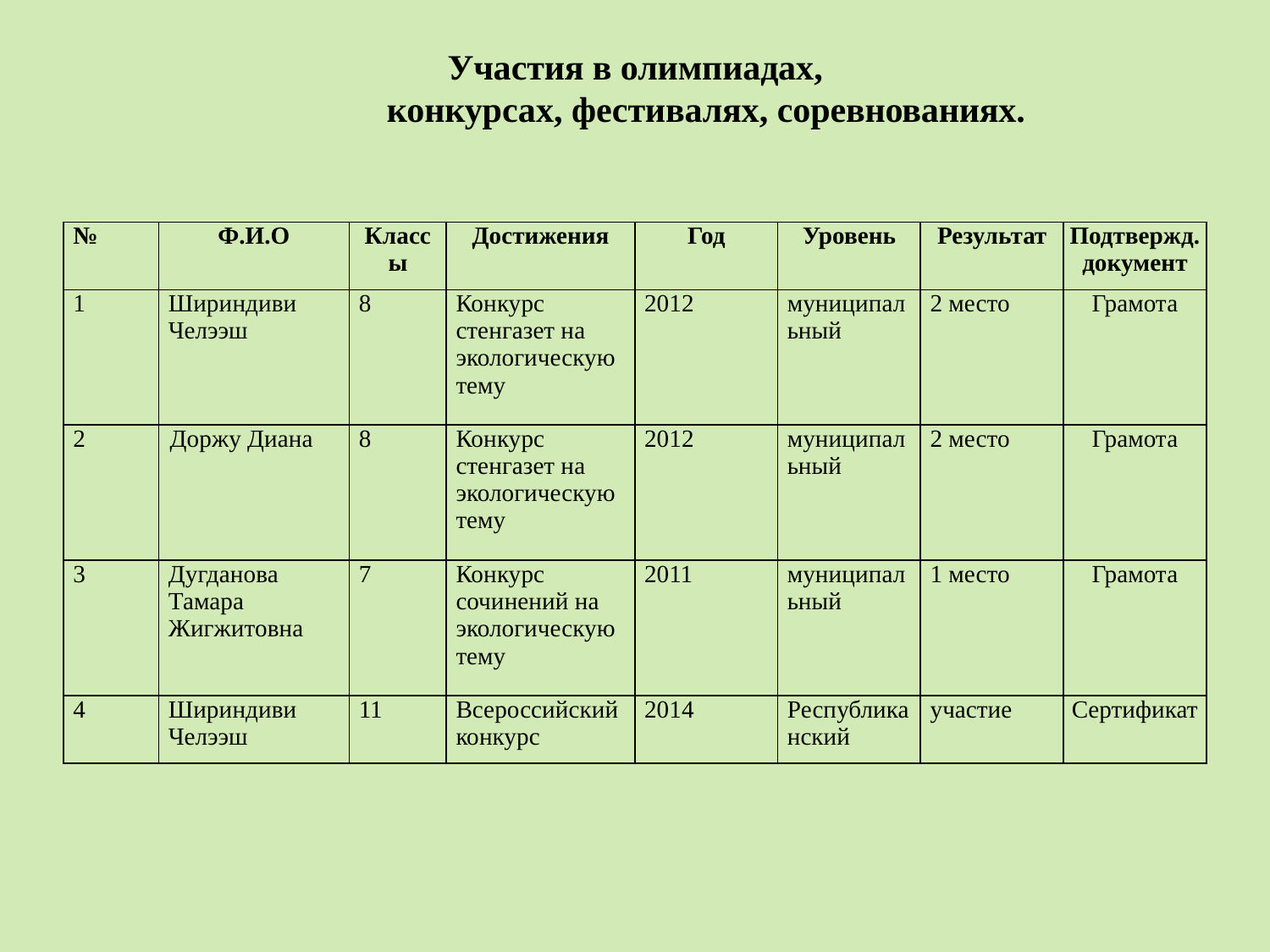

# Участия в олимпиадах, конкурсах, фестивалях, соревнованиях.
| № | Ф.И.О | Классы | Достижения | Год | Уровень | Результат | Подтвержд. документ |
| --- | --- | --- | --- | --- | --- | --- | --- |
| 1 | Шириндиви Челээш | 8 | Конкурс стенгазет на экологическую тему | 2012 | муниципальный | 2 место | Грамота |
| 2 | Доржу Диана | 8 | Конкурс стенгазет на экологическую тему | 2012 | муниципальный | 2 место | Грамота |
| 3 | Дугданова Тамара Жигжитовна | 7 | Конкурс сочинений на экологическую тему | 2011 | муниципальный | 1 место | Грамота |
| 4 | Шириндиви Челээш | 11 | Всероссийский конкурс | 2014 | Республиканский | участие | Сертификат |